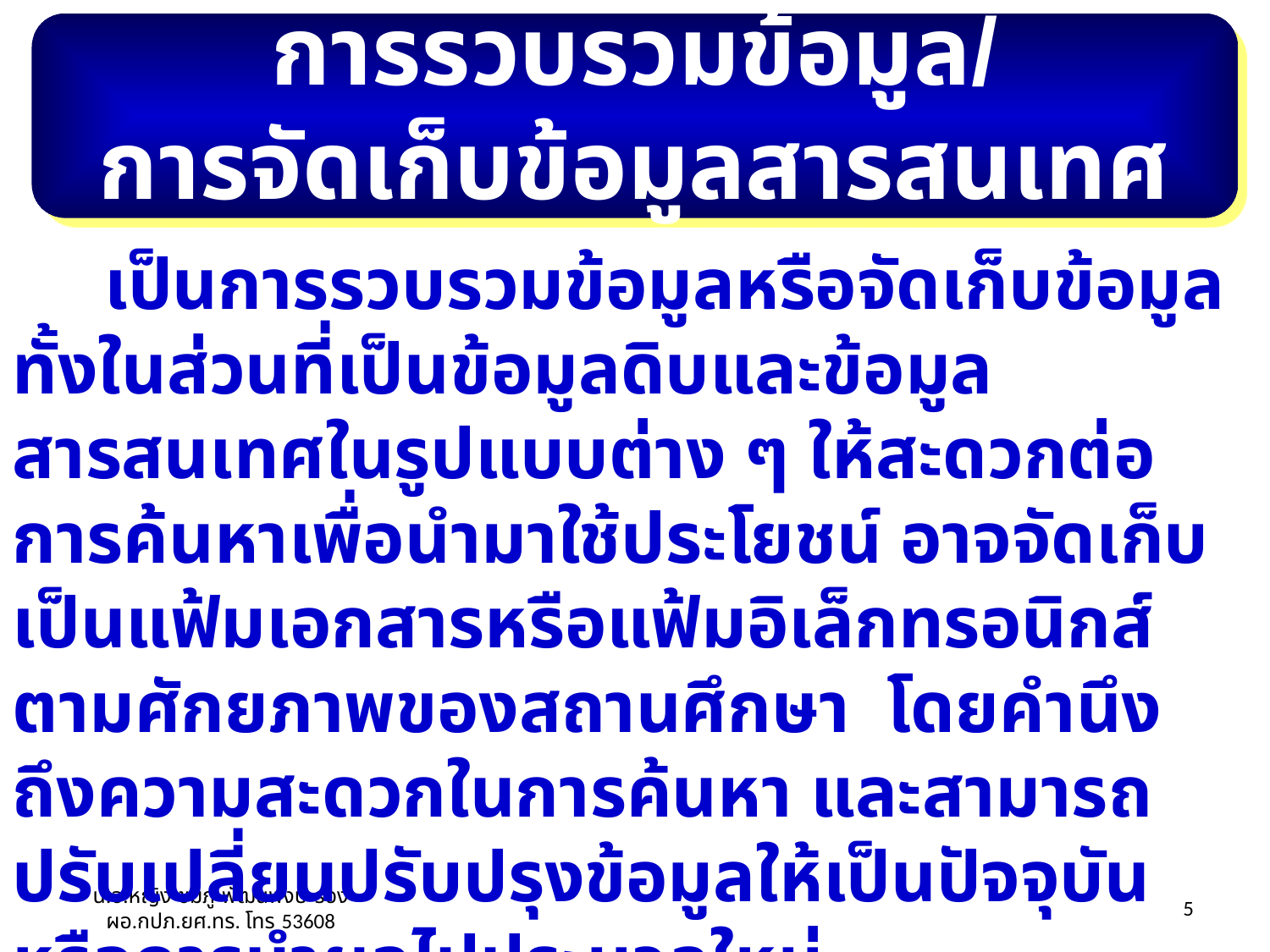

การรวบรวมข้อมูล/
การจัดเก็บข้อมูลสารสนเทศ
     เป็นการรวบรวมข้อมูลหรือจัดเก็บข้อมูล ทั้งในส่วนที่เป็นข้อมูลดิบและข้อมูลสารสนเทศในรูปแบบต่าง ๆ ให้สะดวกต่อการค้นหาเพื่อนำมาใช้ประโยชน์ อาจจัดเก็บเป็นแฟ้มเอกสารหรือแฟ้มอิเล็กทรอนิกส์ตามศักยภาพของสถานศึกษา  โดยคำนึงถึงความสะดวกในการค้นหา และสามารถปรับเปลี่ยนปรับปรุงข้อมูลให้เป็นปัจจุบัน  หรือการนำผลไปประมวลใหม่
น.อ.หญิง ชมภู พัฒนพงษ์ รอง ผอ.กปภ.ยศ.ทร. โทร 53608
26/03/55
5